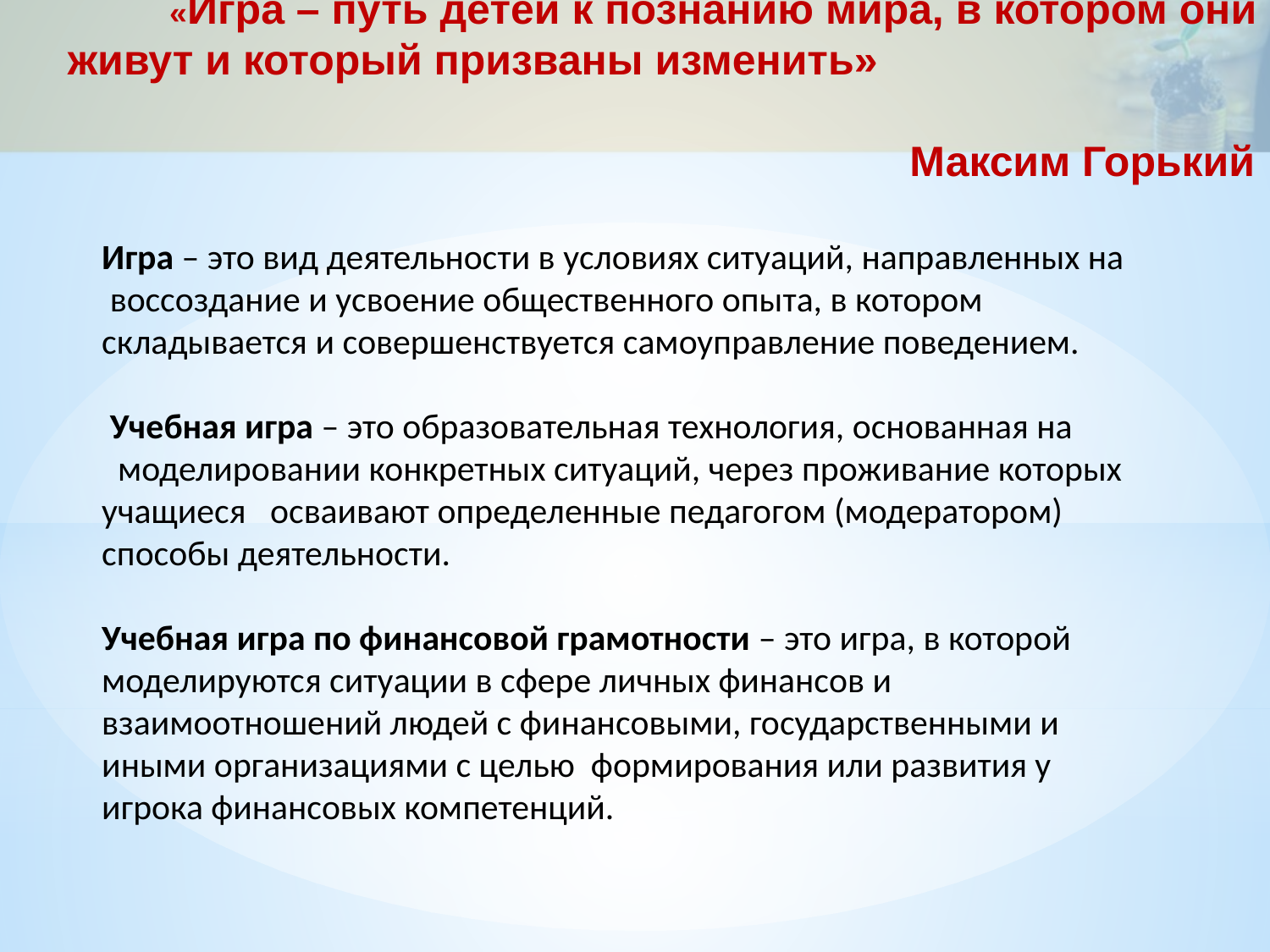

# «Игра – путь детей к познанию мира, в котором они живут и который призваны изменить» Максим Горький

Игра – это вид деятельности в условиях ситуаций, направленных на  воссоздание и усвоение общественного опыта, в котором складывается и совершенствуется самоуправление поведением.

 Учебная игра – это образовательная технология, основанная на
  моделировании конкретных ситуаций, через проживание которых учащиеся   осваивают определенные педагогом (модератором) способы деятельности.

Учебная игра по финансовой грамотности – это игра, в которой
моделируются ситуации в сфере личных финансов и    взаимоотношений людей с финансовыми, государственными и иными организациями с целью  формирования или развития у игрока финансовых компетенций.